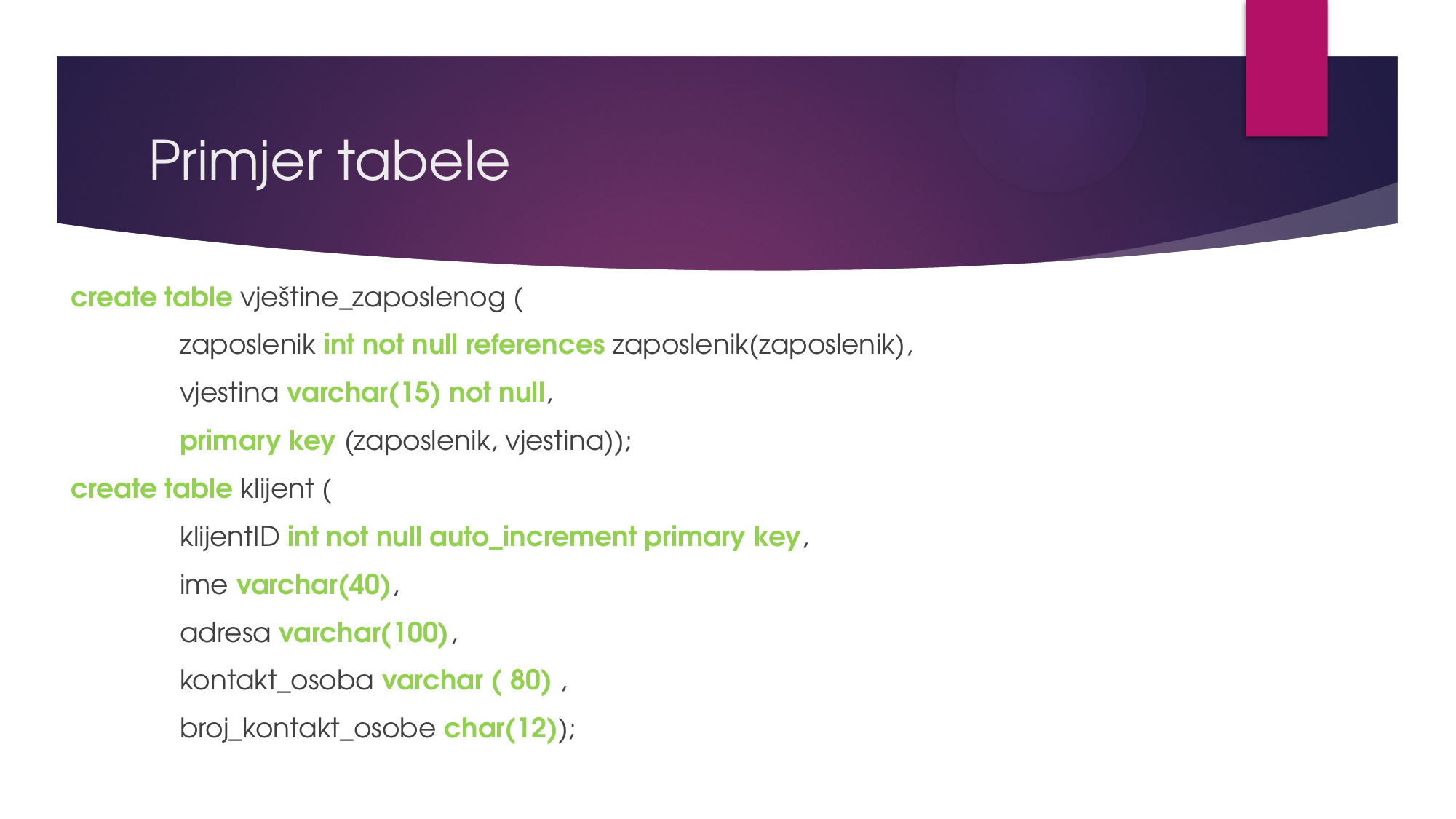

# Primjer tabele
create table vještine_zaposlenog (
	zaposlenik int not null references zaposlenik(zaposlenik),
	vjestina varchar(15) not null,
	primary key (zaposlenik, vjestina));
create table klijent (
	klijentID int not null auto_increment primary key,
	ime varchar(40),
	adresa varchar(100),
	kontakt_osoba varchar ( 80) ,
	broj_kontakt_osobe char(12));